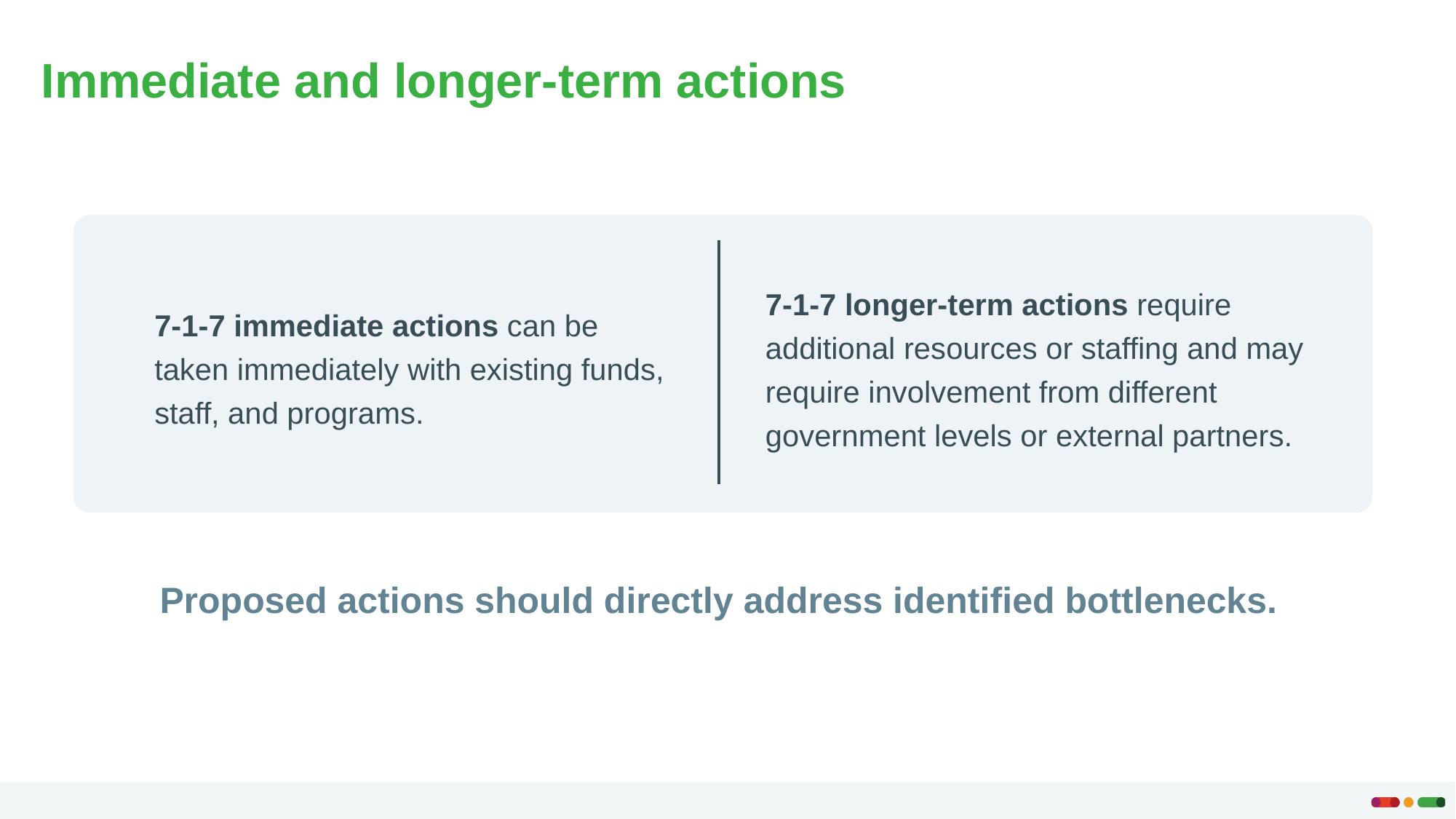

# Immediate and longer-term actions

7-1-7 immediate actions can be taken immediately with existing funds, staff, and programs.
7-1-7 longer-term actions require additional resources or staffing and may require involvement from different government levels or external partners.
Proposed actions should directly address identified bottlenecks.